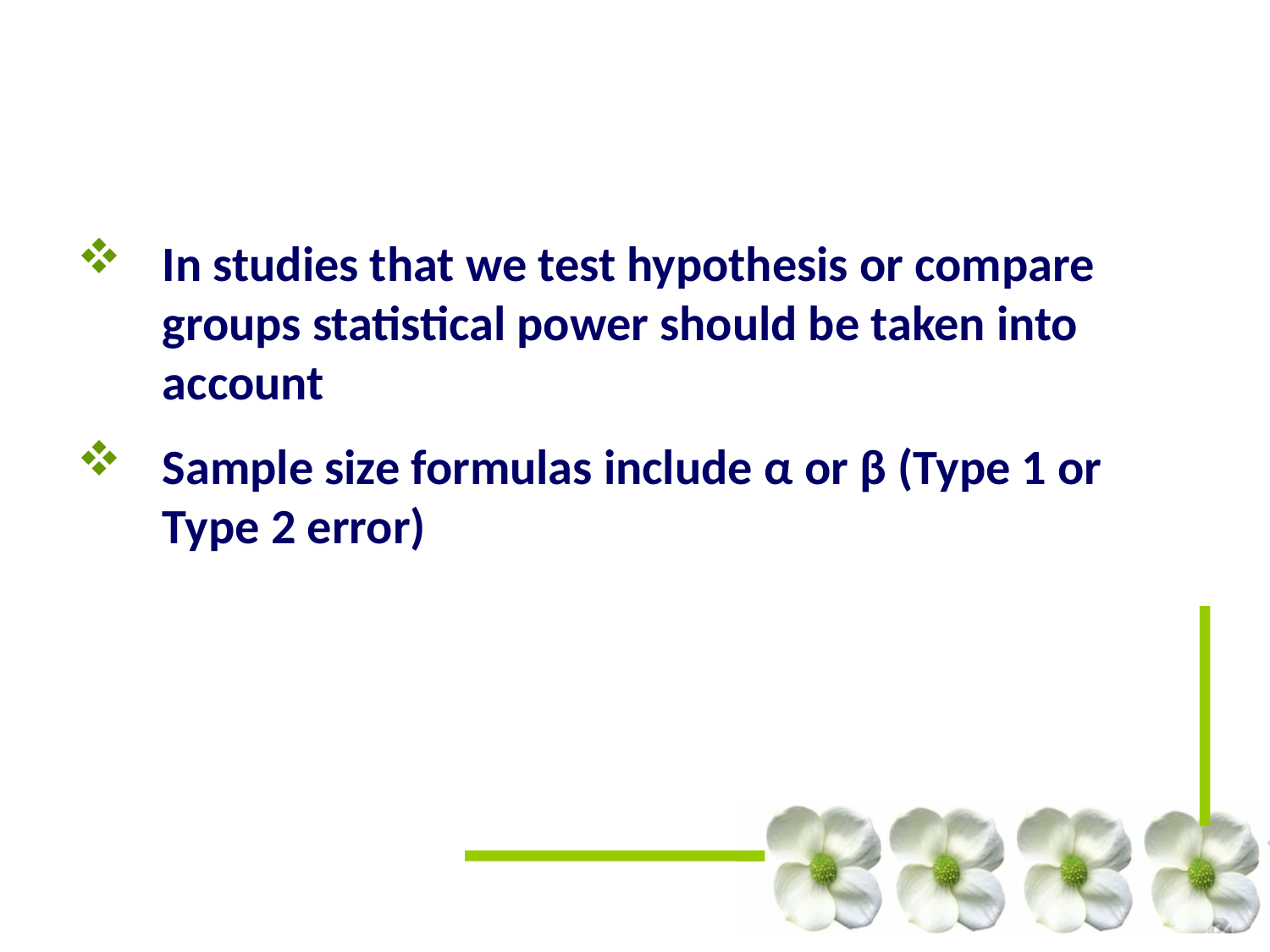

In studies that we test hypothesis or compare groups statistical power should be taken into account
Sample size formulas include α or β (Type 1 or Type 2 error)